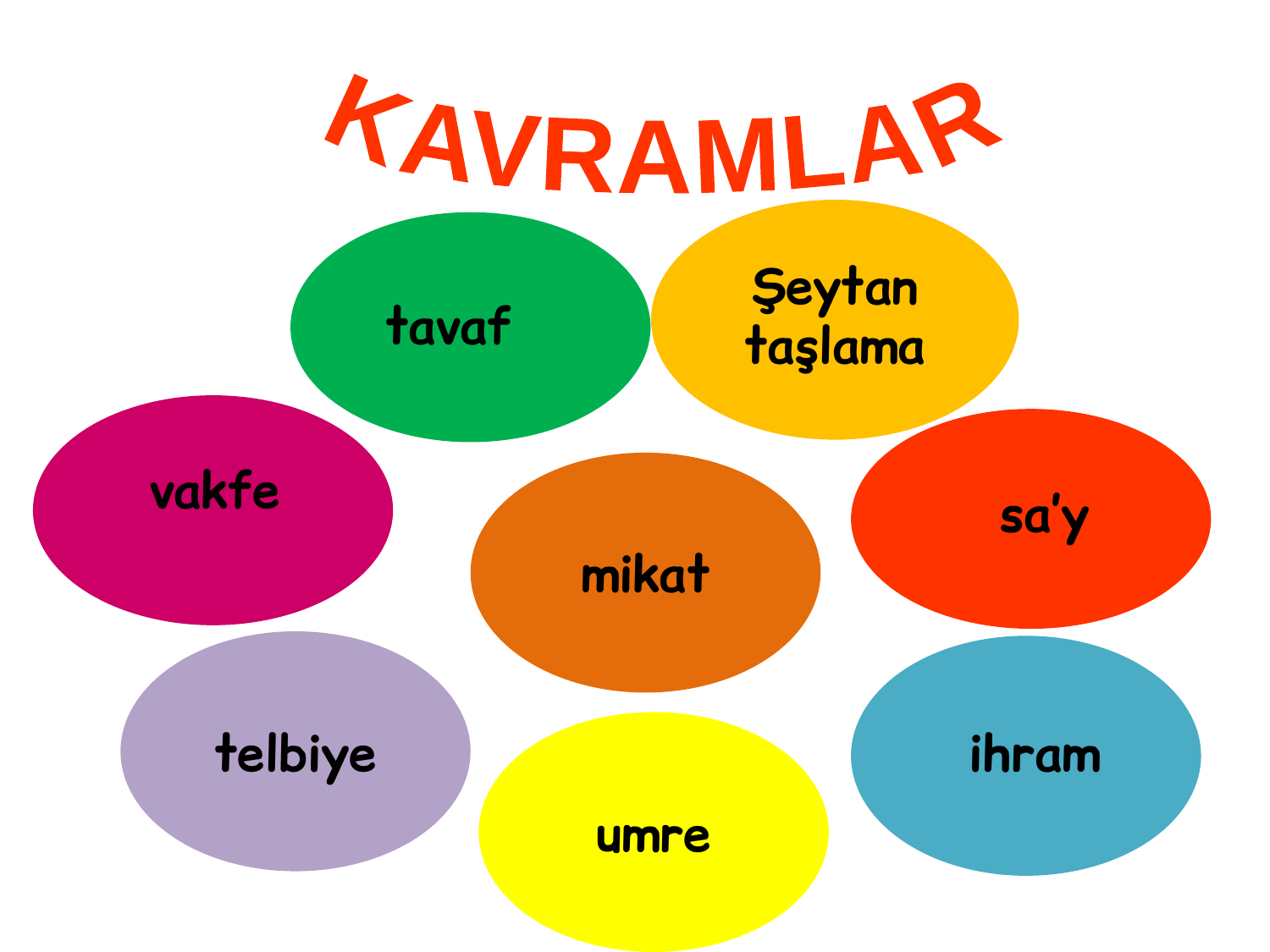

KAVRAMLAR

Şeytan taşlama
tavaf

vakfe
mikat
sa’y
telbiye

umre
ihram